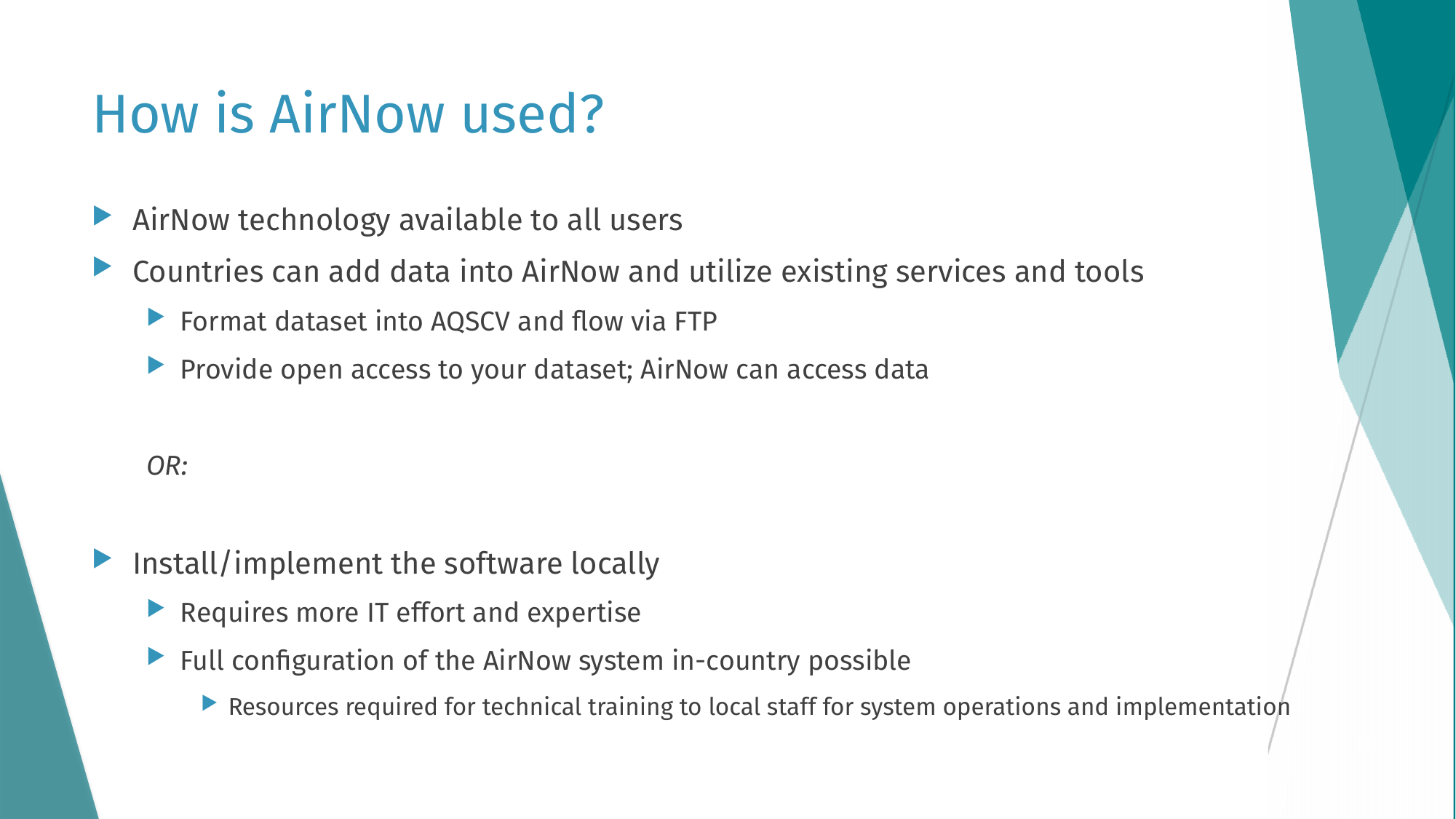

# How is AirNow used?
AirNow technology available to all users
Countries can add data into AirNow and utilize existing services and tools
Format dataset into AQSCV and flow via FTP
Provide open access to your dataset; AirNow can access data

OR:

Install/implement the software locally
Requires more IT effort and expertise
Full configuration of the AirNow system in-country possible
Resources required for technical training to local staff for system operations and implementation
40